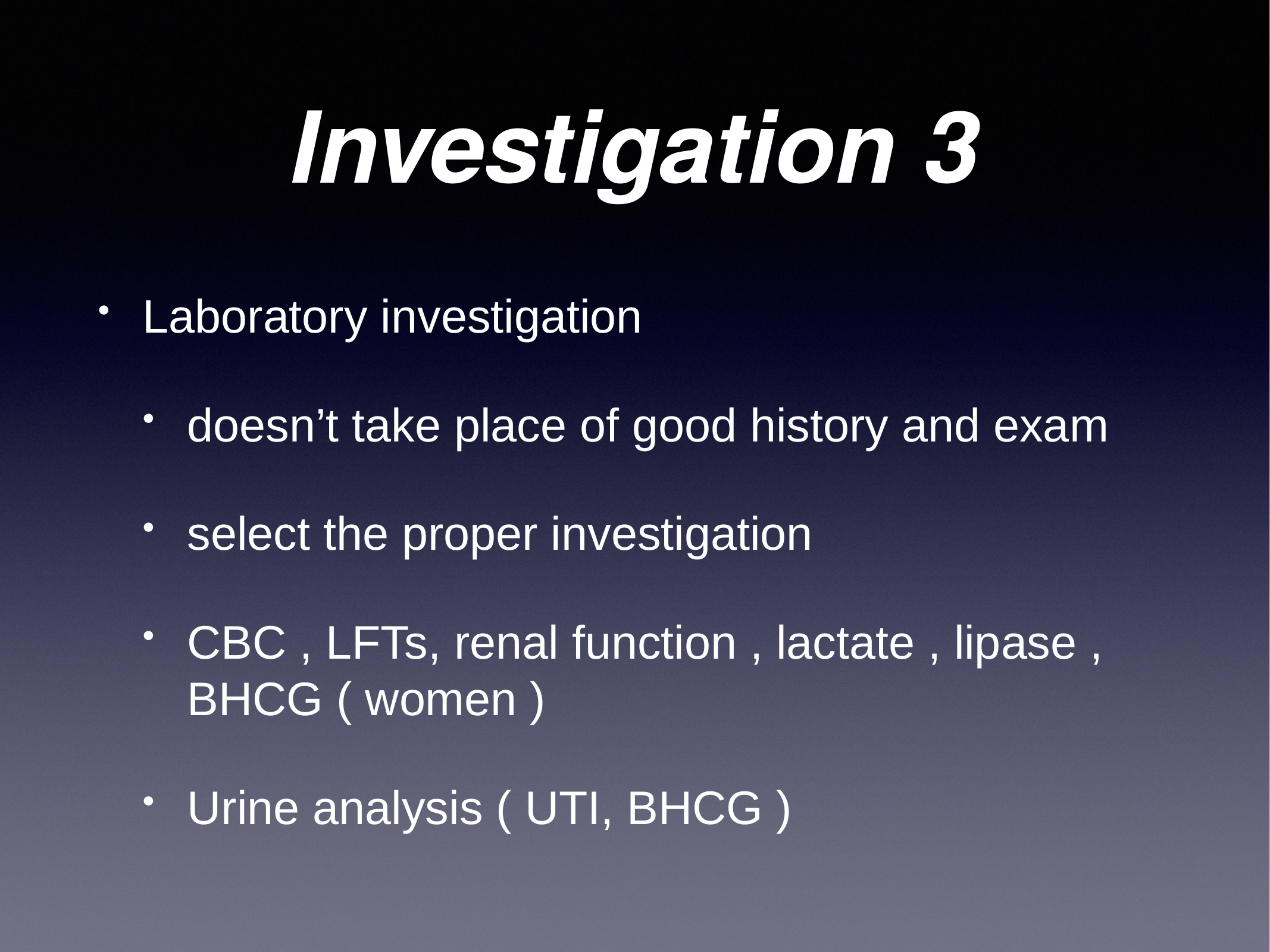

# Investigation 3
Laboratory investigation
doesn’t take place of good history and exam
select the proper investigation
CBC , LFTs, renal function , lactate , lipase , BHCG ( women )
Urine analysis ( UTI, BHCG )